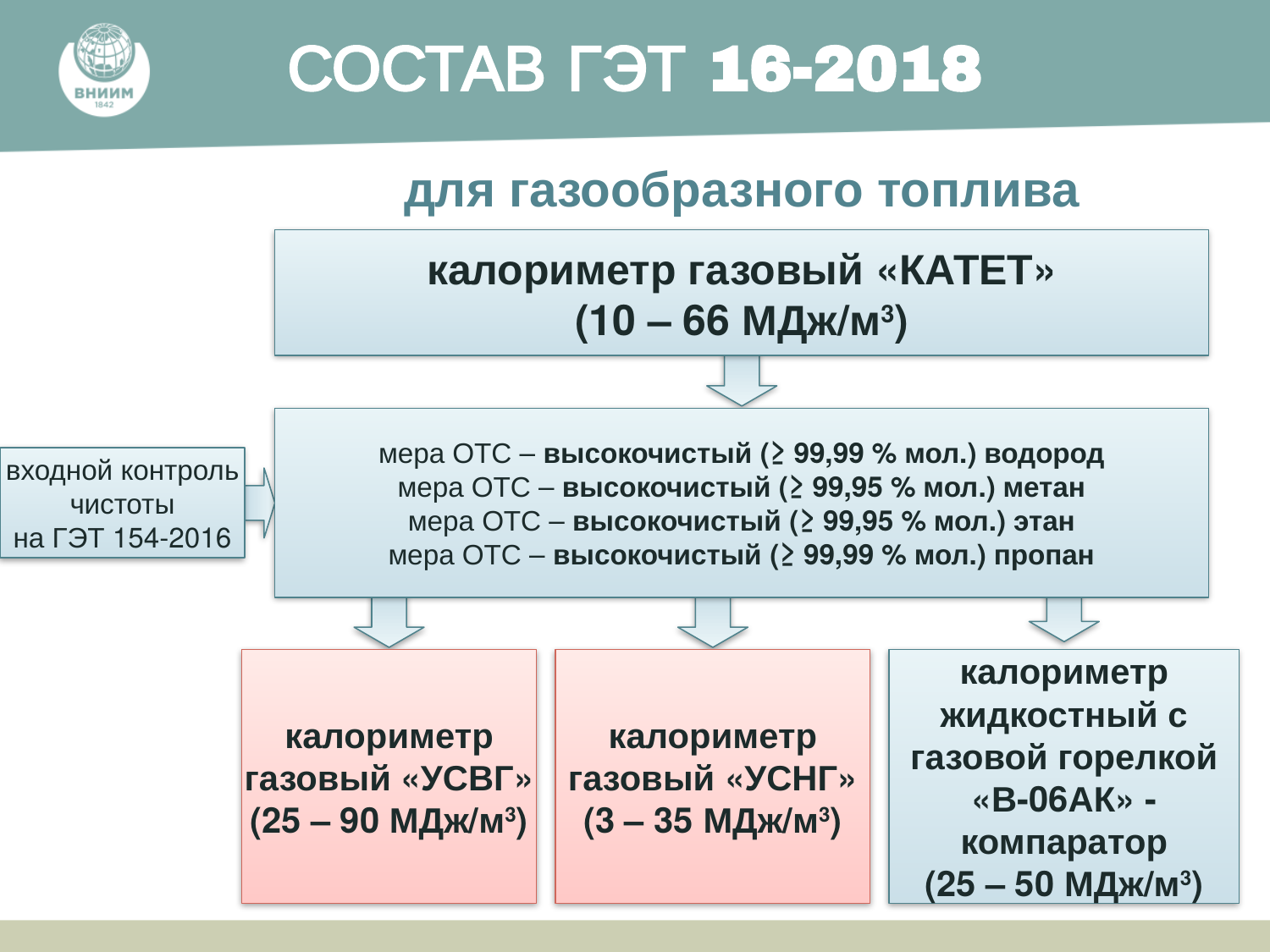

СОСТАВ ГЭТ 16-2018
для газообразного топлива
калориметр газовый «КАТЕТ»
(10 – 66 МДж/м3)

мера ОТС – высокочистый (≥ 99,99 % мол.) водород
мера ОТС – высокочистый (≥ 99,95 % мол.) метан
мера ОТС – высокочистый (≥ 99,95 % мол.) этан
мера ОТС – высокочистый (≥ 99,99 % мол.) пропан
входной контроль
чистоты
на ГЭТ 154-2016

калориметр газовый «УСВГ»
(25 – 90 МДж/м3)
калориметр газовый «УСНГ»
(3 – 35 МДж/м3)
калориметр жидкостный с газовой горелкой «В-06АК» - компаратор
(25 – 50 МДж/м3)